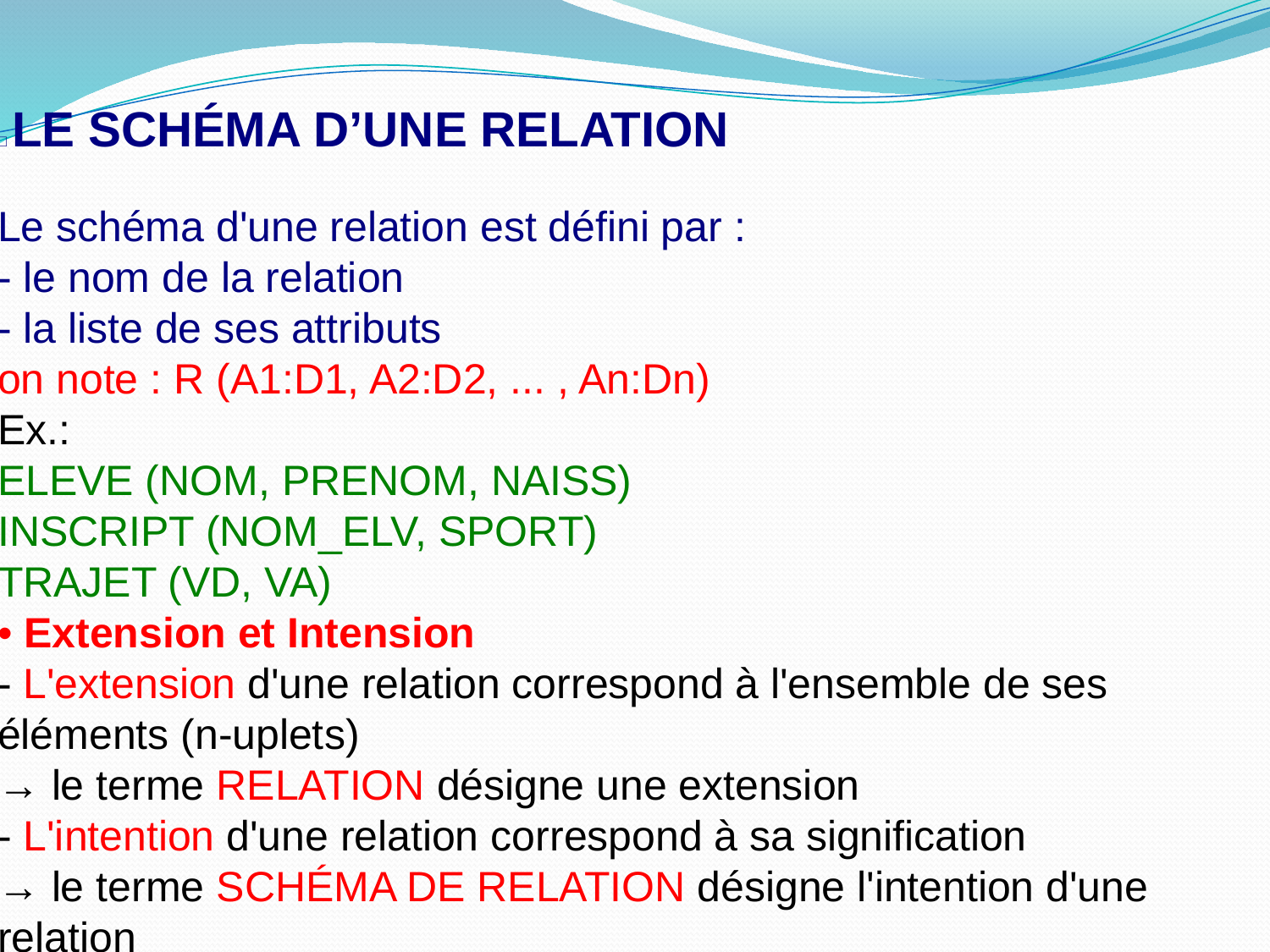

􀂉 LE SCHÉMA D’UNE RELATION

Le schéma d'une relation est défini par :
- le nom de la relation
- la liste de ses attributs
on note : R (A1:D1, A2:D2, ... , An:Dn)
Ex.:
ELEVE (NOM, PRENOM, NAISS)
INSCRIPT (NOM_ELV, SPORT)
TRAJET (VD, VA)
• Extension et Intension
- L'extension d'une relation correspond à l'ensemble de ses éléments (n-uplets)
→ le terme RELATION désigne une extension
- L'intention d'une relation correspond à sa signification
→ le terme SCHÉMA DE RELATION désigne l'intention d'une relation